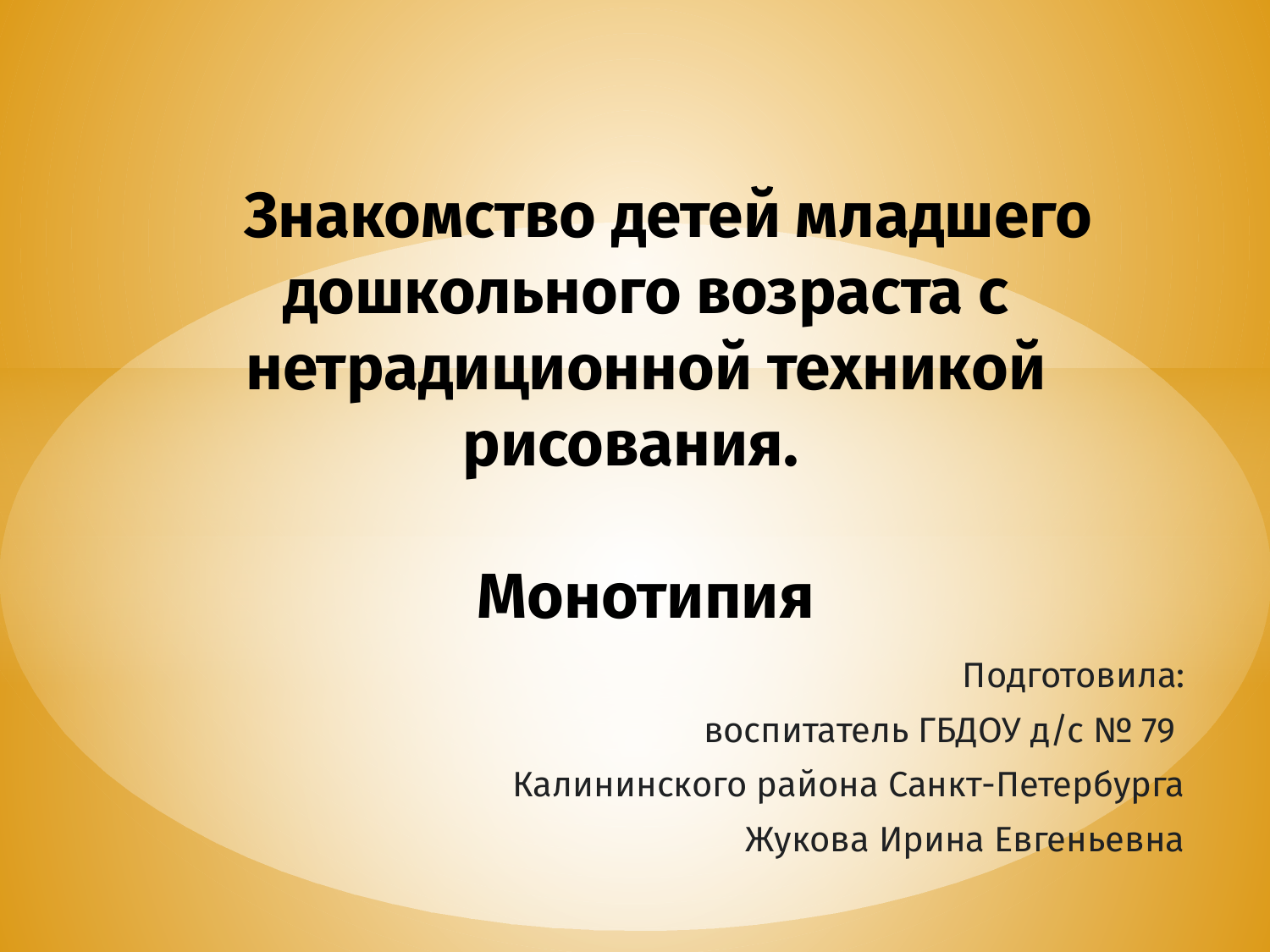

# Знакомство детей младшего дошкольного возраста с нетрадиционной техникой рисования. Монотипия
Подготовила:
 воспитатель ГБДОУ д/с № 79
Калининского района Санкт-Петербурга
 Жукова Ирина Евгеньевна